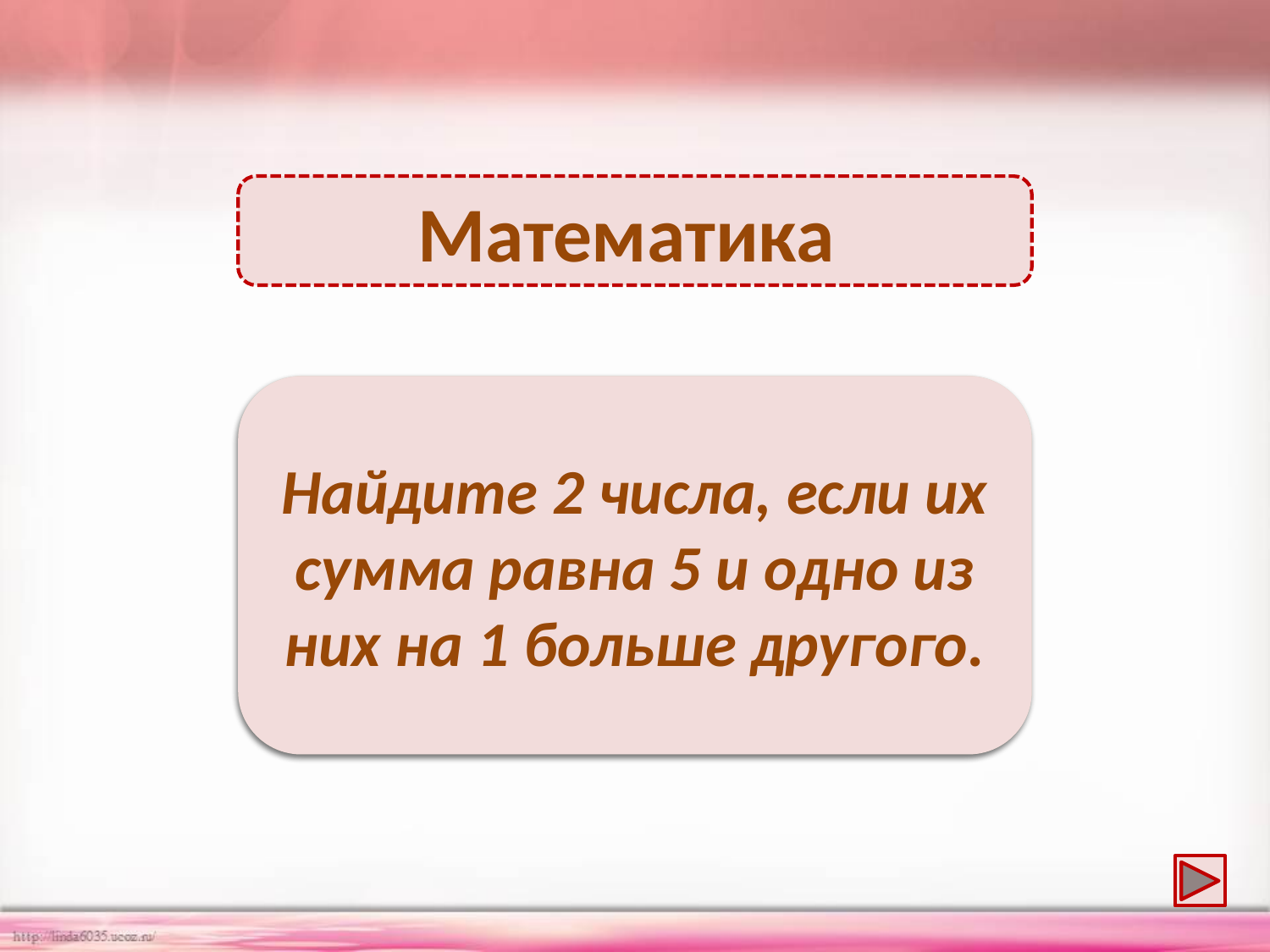

Математика
3 + 2 = 5,
3 >2, на 1
Найдите 2 числа, если их сумма равна 5 и одно из них на 1 больше другого.